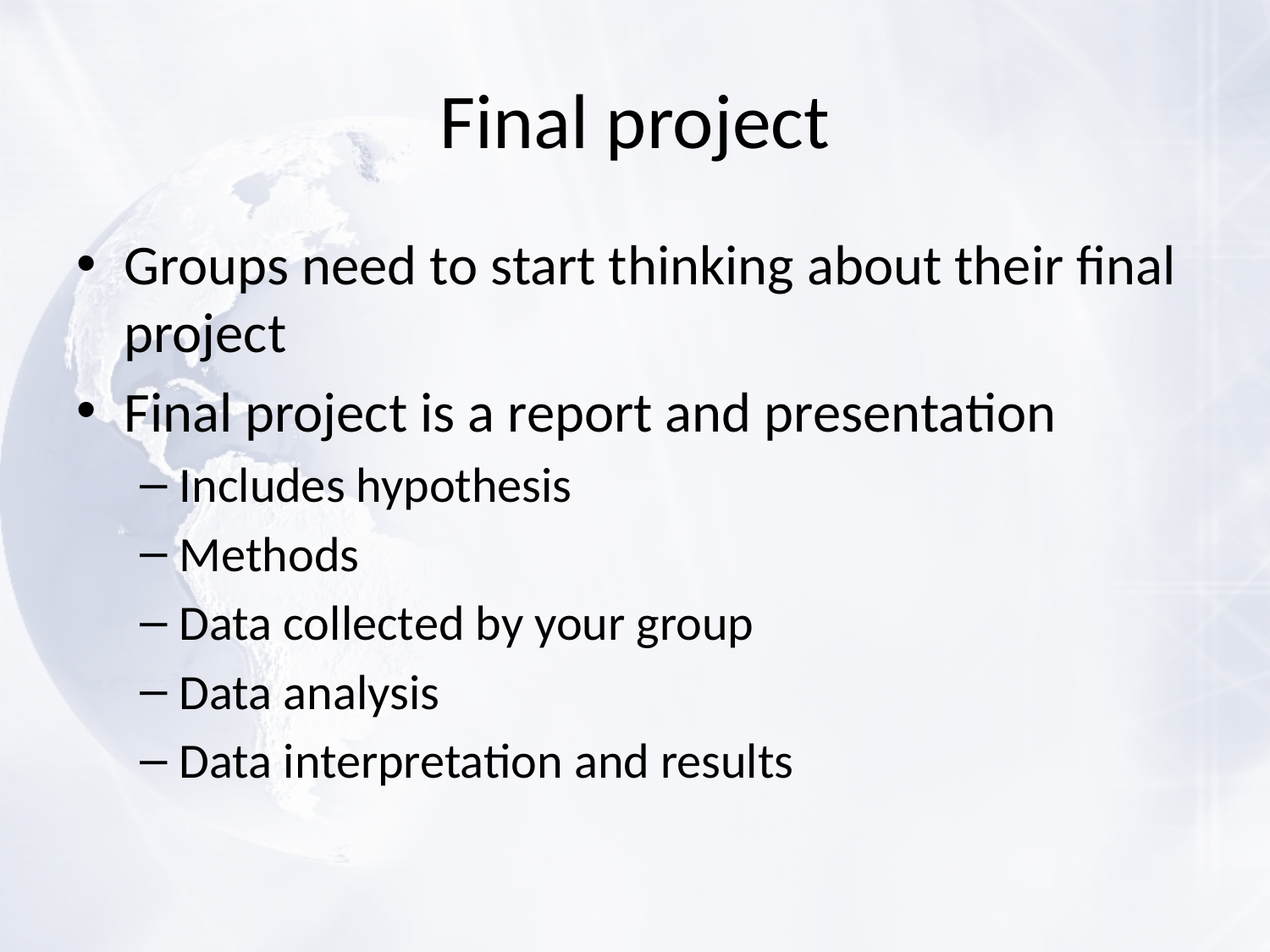

# Final project
Groups need to start thinking about their final project
Final project is a report and presentation
Includes hypothesis
Methods
Data collected by your group
Data analysis
Data interpretation and results